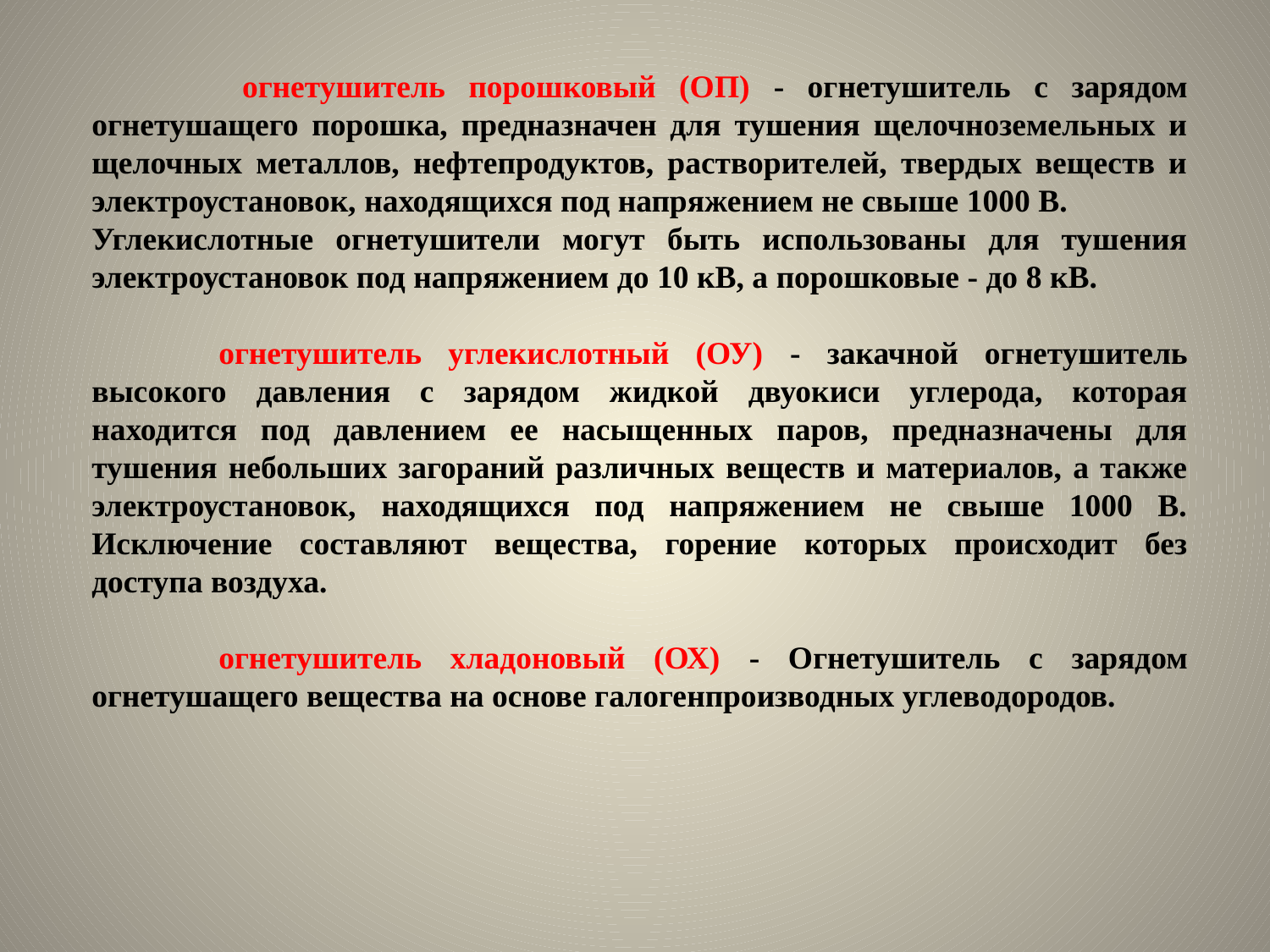

огнетушитель порошковый (ОП) - огнетушитель с зарядом огнетушащего порошка, предназначен для тушения щелочноземельных и щелочных металлов, нефтепродуктов, растворителей, твердых веществ и электроустановок, находящихся под напряжением не свыше 1000 В.
Углекислотные огнетушители могут быть использованы для тушения электроустановок под напряжением до 10 кВ, а порошковые - до 8 кВ.

	огнетушитель углекислотный (ОУ) - закачной огнетушитель высокого давления с зарядом жидкой двуокиси углерода, которая находится под давлением ее насыщенных паров, предназначены для тушения небольших загораний различных веществ и материалов, а также электроустановок, находящихся под напряжением не свыше 1000 В. Исключение составляют вещества, горение которых происходит без доступа воздуха.

	огнетушитель хладоновый (ОХ) - Огнетушитель с зарядом огнетушащего вещества на основе галогенпроизводных углеводородов.